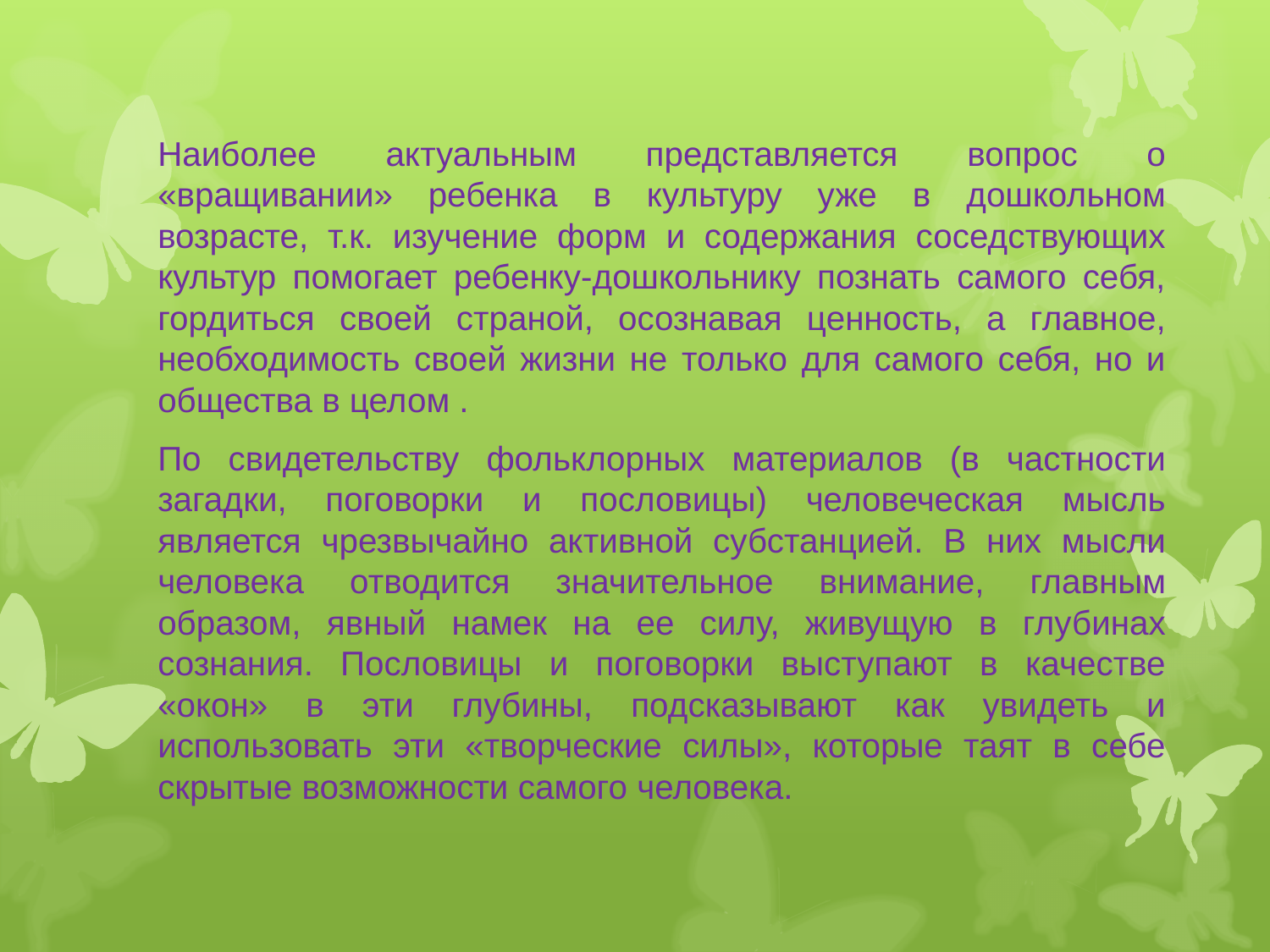

Наиболее актуальным представляется вопрос о «вращивании» ребенка в культуру уже в дошкольном возрасте, т.к. изучение форм и содержания соседствующих культур помогает ребенку-дошкольнику познать самого себя, гордиться своей страной, осознавая ценность, а главное, необходимость своей жизни не только для самого себя, но и общества в целом .
По свидетельству фольклорных материалов (в частности загадки, поговорки и пословицы) человеческая мысль является чрезвычайно активной субстанцией. В них мысли человека отводится значительное внимание, главным образом, явный намек на ее силу, живущую в глубинах сознания. Пословицы и поговорки выступают в качестве «окон» в эти глубины, подсказывают как увидеть и использовать эти «творческие силы», которые таят в себе скрытые возможности самого человека.